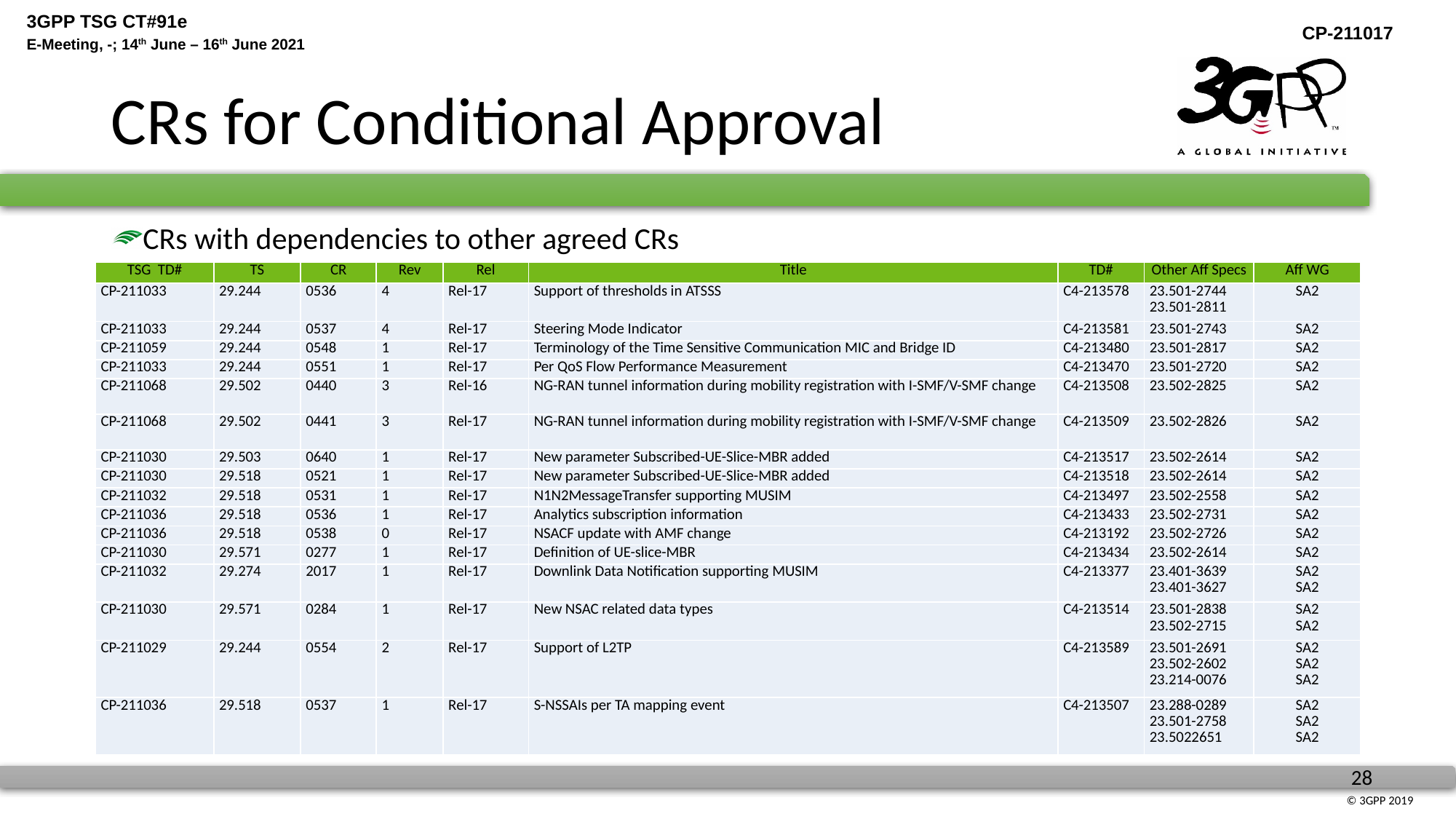

# CRs for Conditional Approval
CRs with dependencies to other agreed CRs

| TSG TD# | TS | CR | Rev | Rel | Title | TD# | Other Aff Specs | Aff WG |
| --- | --- | --- | --- | --- | --- | --- | --- | --- |
| CP-211033 | 29.244 | 0536 | 4 | Rel-17 | Support of thresholds in ATSSS | C4-213578 | 23.501-2744 23.501-2811 | SA2 |
| CP-211033 | 29.244 | 0537 | 4 | Rel-17 | Steering Mode Indicator | C4-213581 | 23.501-2743 | SA2 |
| CP-211059 | 29.244 | 0548 | 1 | Rel-17 | Terminology of the Time Sensitive Communication MIC and Bridge ID | C4-213480 | 23.501-2817 | SA2 |
| CP-211033 | 29.244 | 0551 | 1 | Rel-17 | Per QoS Flow Performance Measurement | C4-213470 | 23.501-2720 | SA2 |
| CP-211068 | 29.502 | 0440 | 3 | Rel-16 | NG-RAN tunnel information during mobility registration with I-SMF/V-SMF change | C4-213508 | 23.502-2825 | SA2 |
| CP-211068 | 29.502 | 0441 | 3 | Rel-17 | NG-RAN tunnel information during mobility registration with I-SMF/V-SMF change | C4-213509 | 23.502-2826 | SA2 |
| CP-211030 | 29.503 | 0640 | 1 | Rel-17 | New parameter Subscribed-UE-Slice-MBR added | C4-213517 | 23.502-2614 | SA2 |
| CP-211030 | 29.518 | 0521 | 1 | Rel-17 | New parameter Subscribed-UE-Slice-MBR added | C4-213518 | 23.502-2614 | SA2 |
| CP-211032 | 29.518 | 0531 | 1 | Rel-17 | N1N2MessageTransfer supporting MUSIM | C4-213497 | 23.502-2558 | SA2 |
| CP-211036 | 29.518 | 0536 | 1 | Rel-17 | Analytics subscription information | C4-213433 | 23.502-2731 | SA2 |
| CP-211036 | 29.518 | 0538 | 0 | Rel-17 | NSACF update with AMF change | C4-213192 | 23.502-2726 | SA2 |
| CP-211030 | 29.571 | 0277 | 1 | Rel-17 | Definition of UE-slice-MBR | C4-213434 | 23.502-2614 | SA2 |
| CP-211032 | 29.274 | 2017 | 1 | Rel-17 | Downlink Data Notification supporting MUSIM | C4-213377 | 23.401-3639 23.401-3627 | SA2 SA2 |
| CP-211030 | 29.571 | 0284 | 1 | Rel-17 | New NSAC related data types | C4-213514 | 23.501-2838 23.502-2715 | SA2 SA2 |
| CP-211029 | 29.244 | 0554 | 2 | Rel-17 | Support of L2TP | C4-213589 | 23.501-2691 23.502-2602 23.214-0076 | SA2 SA2 SA2 |
| CP-211036 | 29.518 | 0537 | 1 | Rel-17 | S-NSSAIs per TA mapping event | C4-213507 | 23.288-0289 23.501-2758 23.5022651 | SA2 SA2 SA2 |